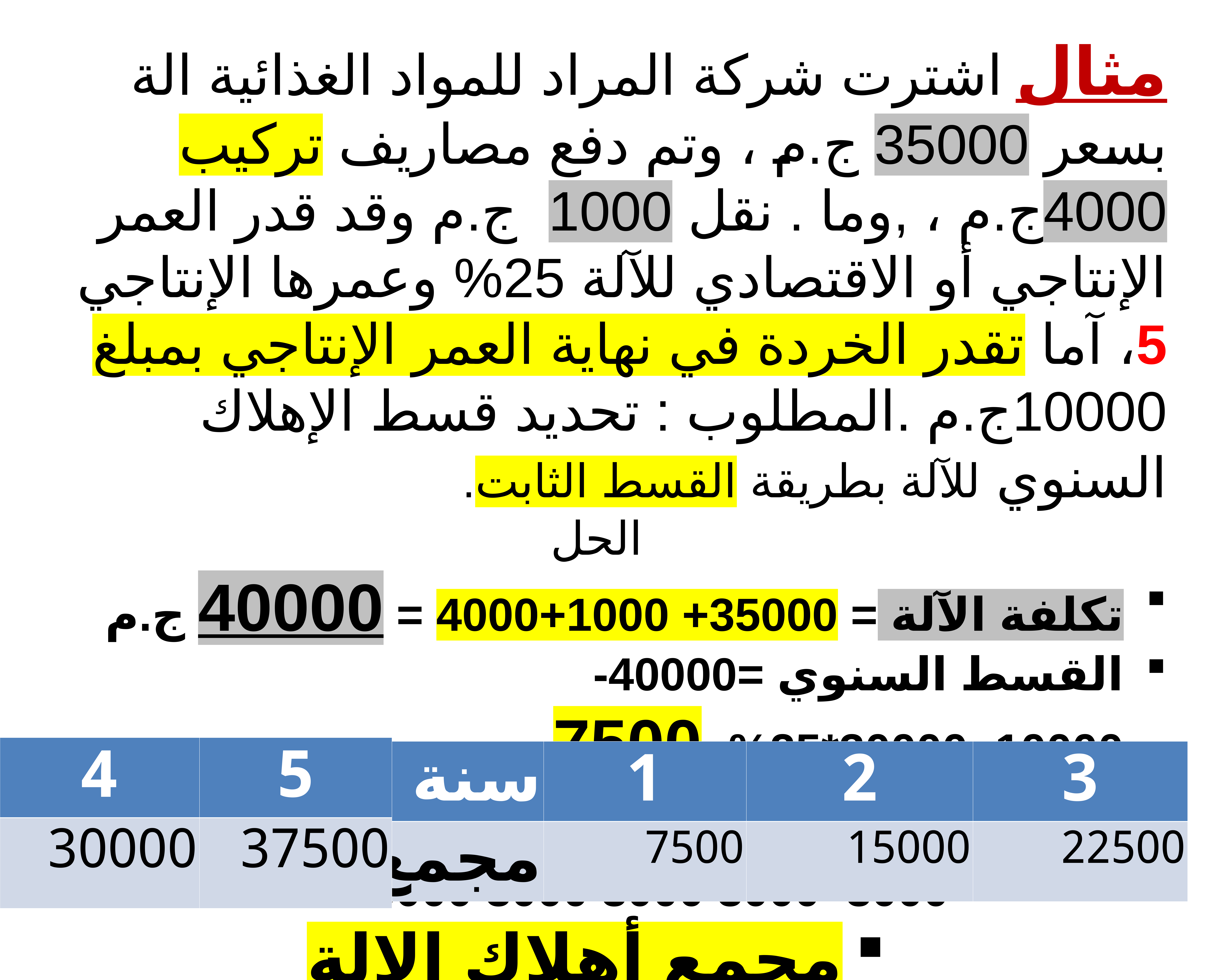

مثال اشترت شركة المراد للمواد الغذائية الة بسعر 35000 ج.م ، وتم دفع مصاريف تركيب 4000ج.م ، ,وما . نقل 1000  ج.م وقد قدر العمر الإنتاجي أو الاقتصادي للآلة 25% وعمرها الإنتاجي 5، آما تقدر الخردة في نهاية العمر الإنتاجي بمبلغ 10000ج.م .المطلوب : تحديد قسط الإهلاك السنوي للآلة بطريقة القسط الثابت.
الحل
تكلفة الآلة = 35000+ 1000+4000 = 40000 ج.م
القسط السنوي =40000-10000=30000*25%=7500
أهلاك سنة         1    2     3    4    5
                 3000  3000 3000 3000 3000
مجمع أهلاك الالة

| 4 | 5 |
| --- | --- |
| 30000 | 37500 |
| سنة | 1 | 2 | 3 |
| --- | --- | --- | --- |
| مجمع | 7500 | 15000 | 22500 |